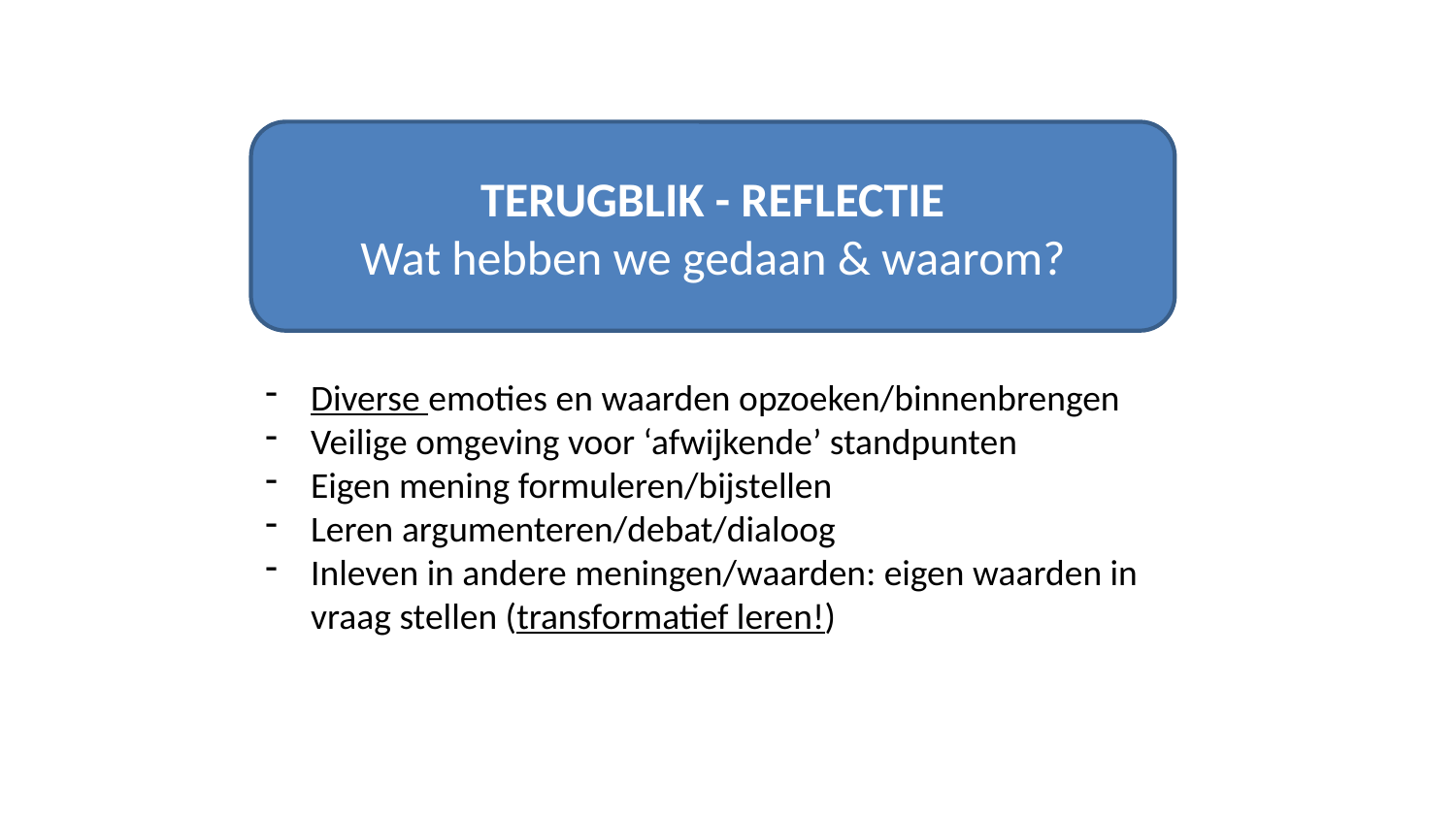

TERUGBLIK - REFLECTIE
Wat hebben we gedaan & waarom?

Diverse emoties en waarden opzoeken/binnenbrengen
Veilige omgeving voor ‘afwijkende’ standpunten
Eigen mening formuleren/bijstellen
Leren argumenteren/debat/dialoog
Inleven in andere meningen/waarden: eigen waarden in vraag stellen (transformatief leren!)